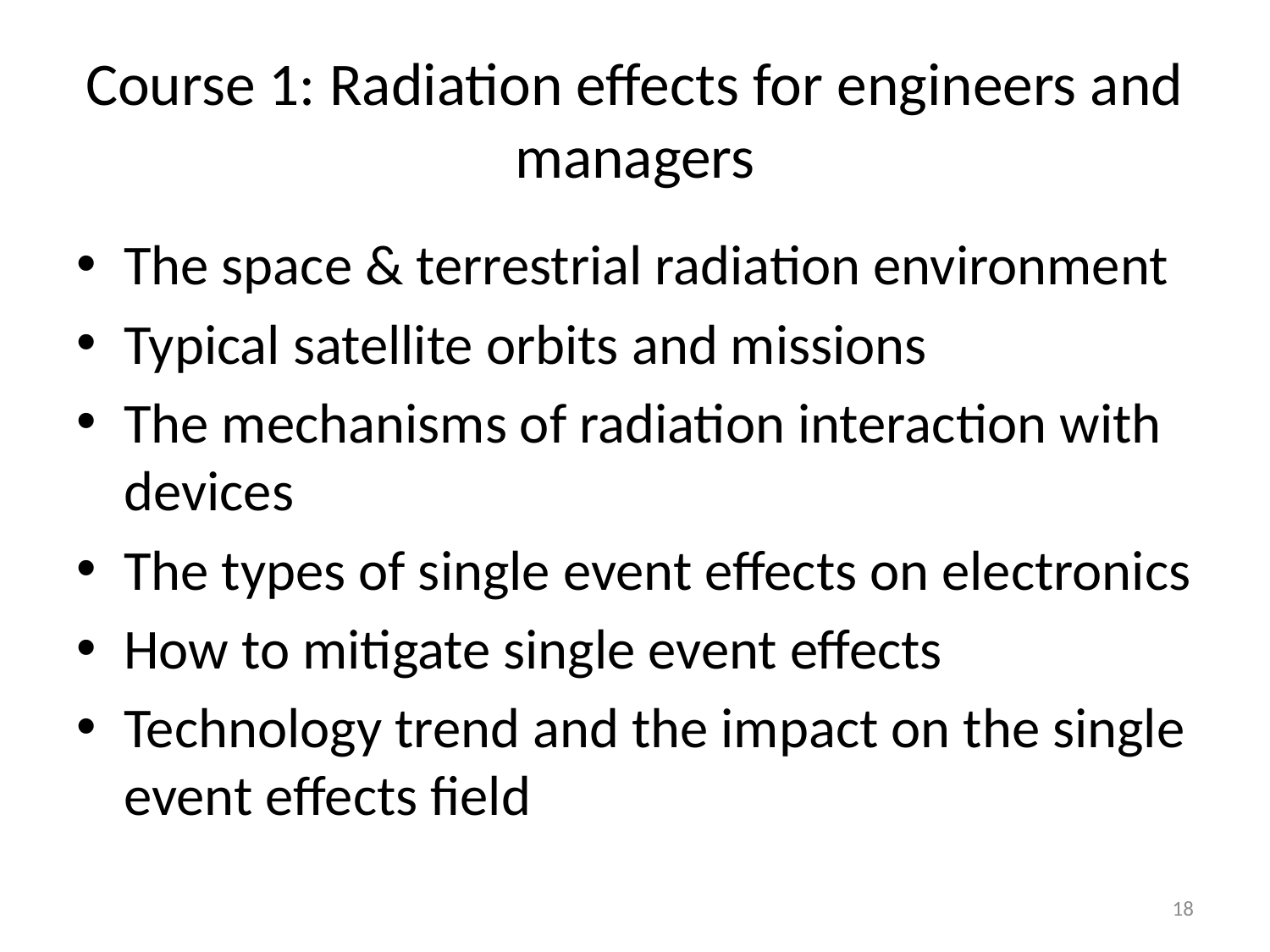

# Course 1: Radiation effects for engineers and managers
The space & terrestrial radiation environment
Typical satellite orbits and missions
The mechanisms of radiation interaction with devices
The types of single event effects on electronics
How to mitigate single event effects
Technology trend and the impact on the single event effects field

18